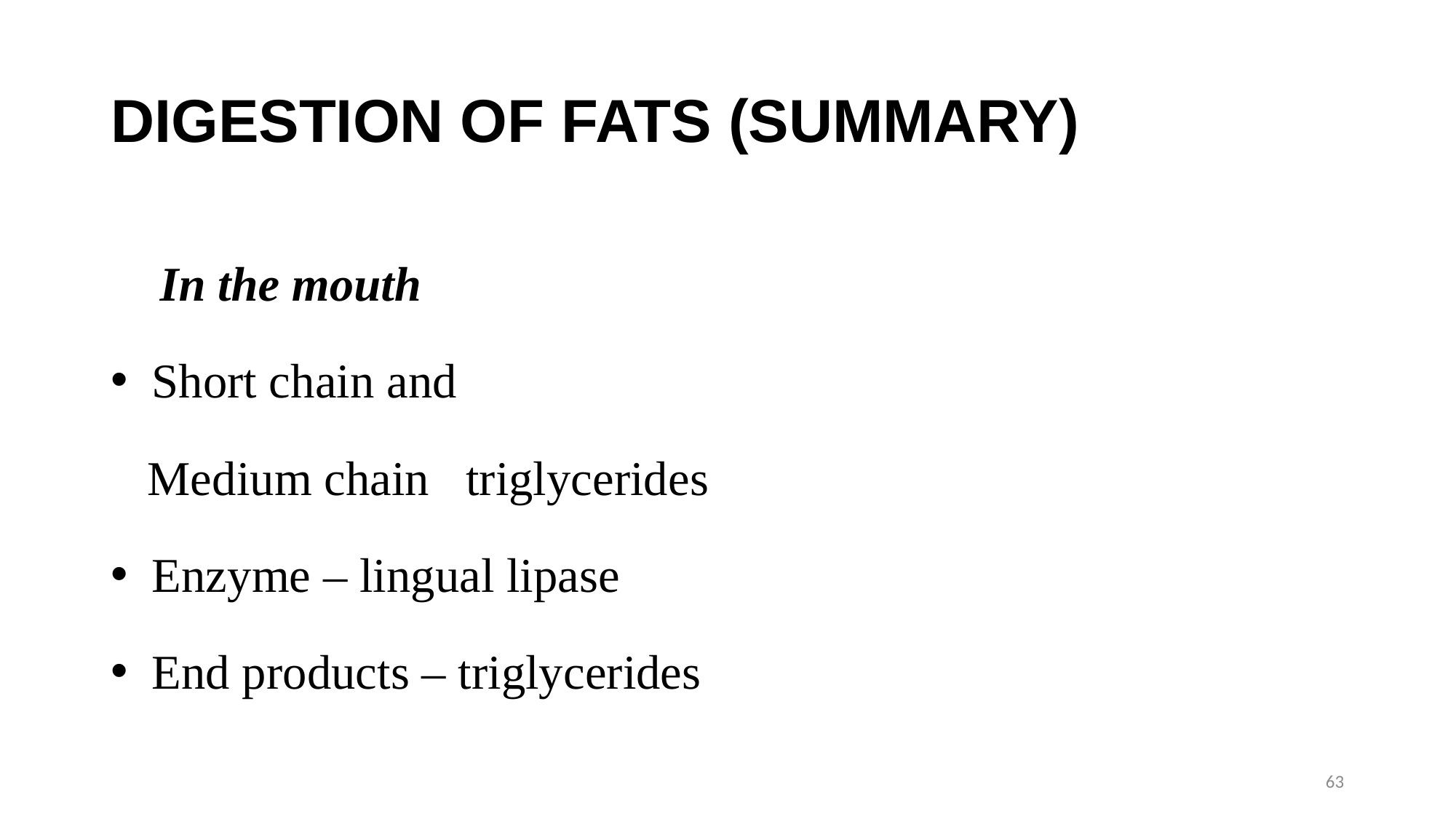

# DIGESTION OF FATS (SUMMARY)
    In the mouth
Short chain and
   Medium chain   triglycerides
Enzyme – lingual lipase
End products – triglycerides

63